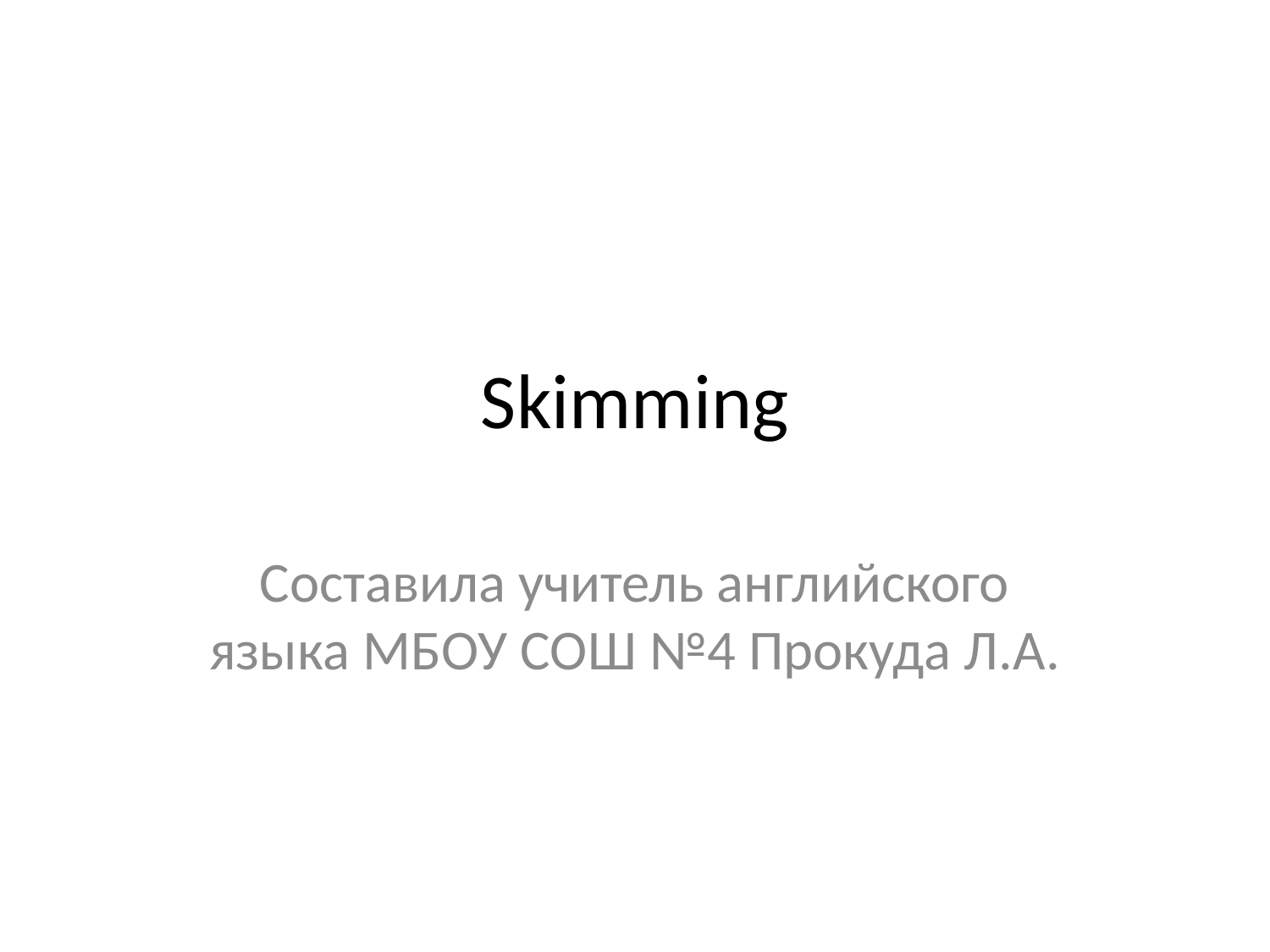

# Skimming
Составила учитель английского языка МБОУ СОШ №4 Прокуда Л.А.